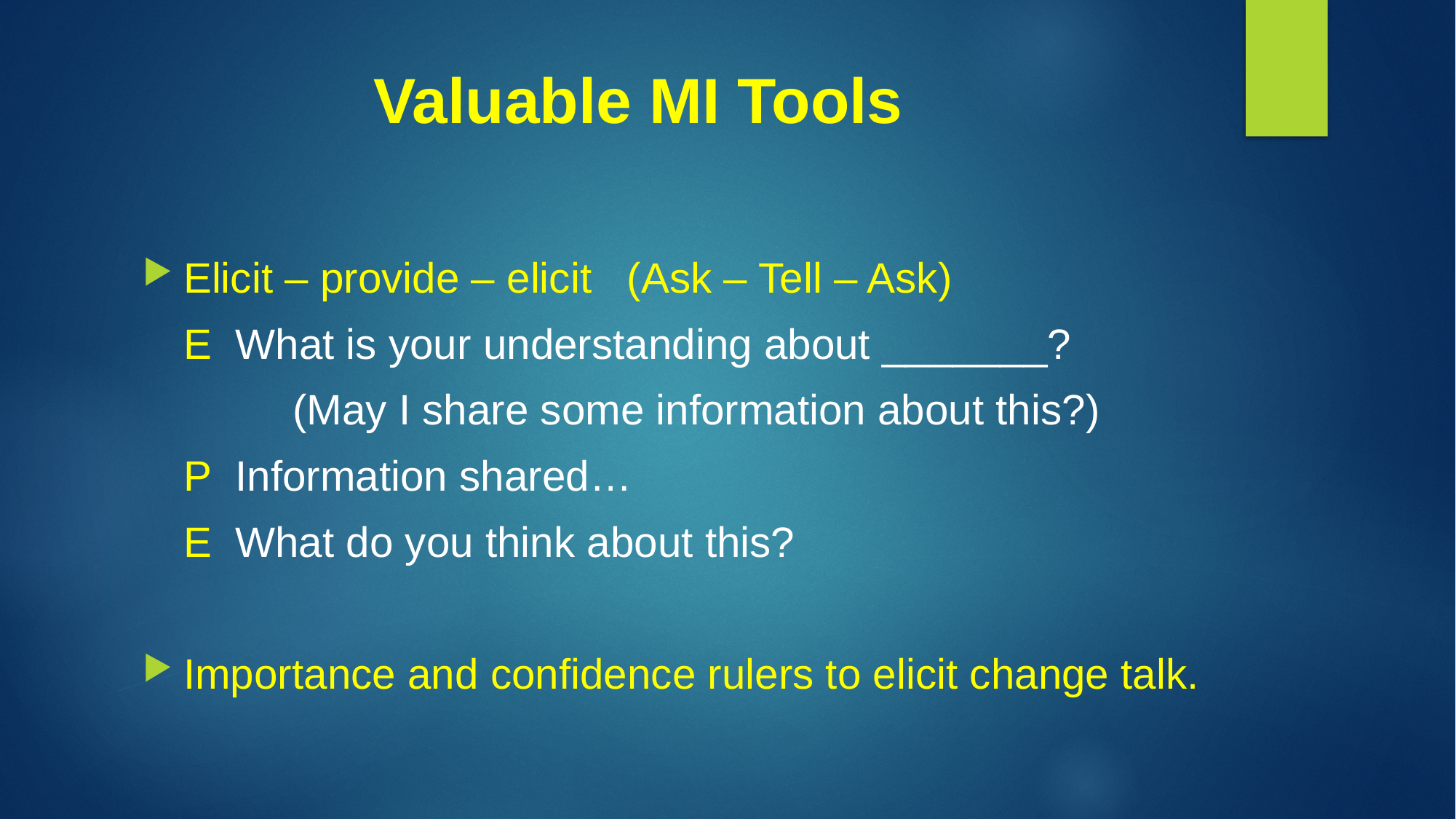

# Valuable MI Tools
Elicit – provide – elicit   (Ask – Tell – Ask)
	E  What is your understanding about _______?
		(May I share some information about this?)
	P  Information shared…
	E  What do you think about this?

Importance and confidence rulers to elicit change talk.